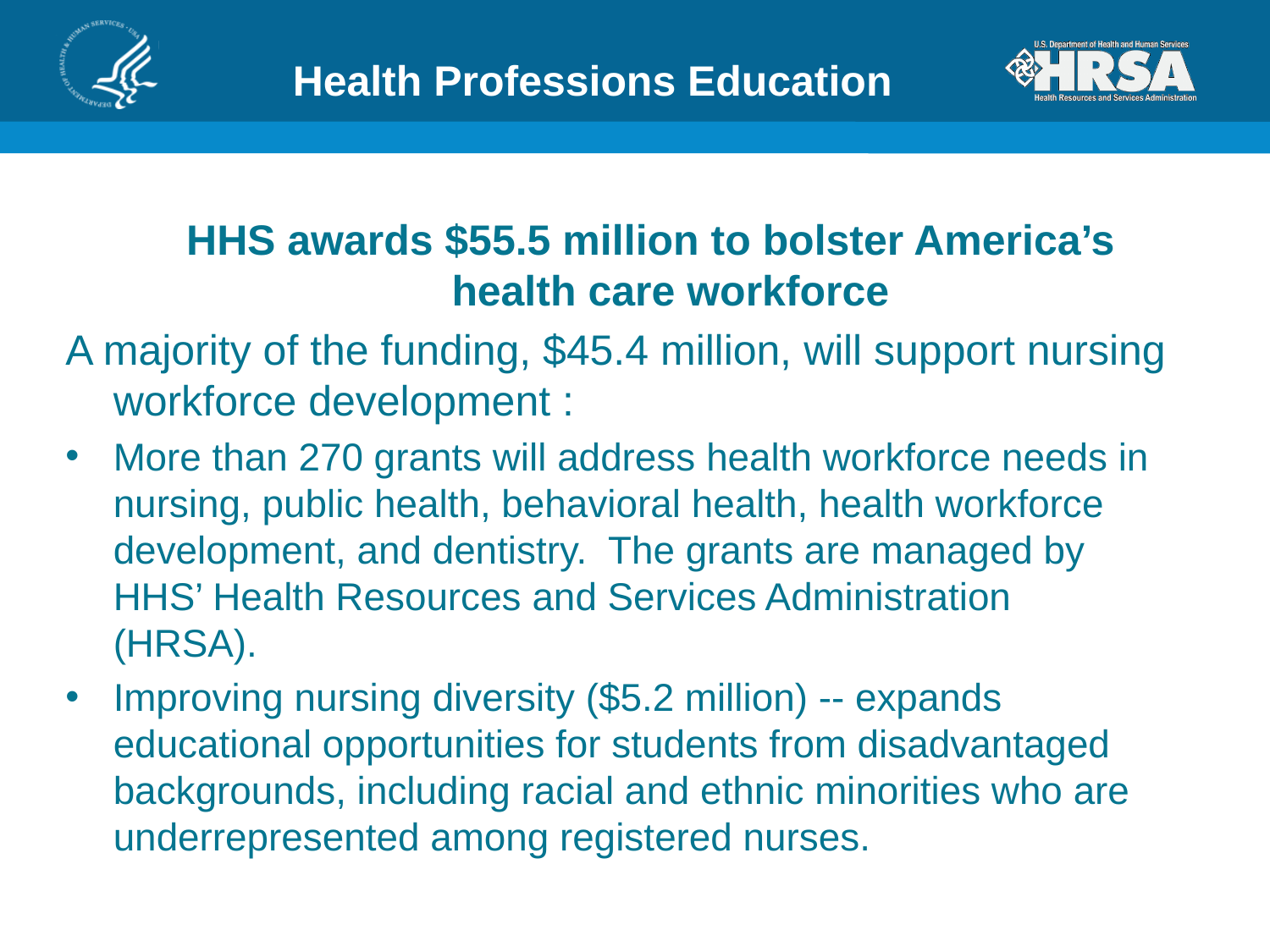

# Health Professions Education
Family of 4 household income*
Discounted Premiums
HHS awards $55.5 million to bolster America’s health care workforce
A majority of the funding, $45.4 million, will support nursing workforce development :
More than 270 grants will address health workforce needs in nursing, public health, behavioral health, health workforce development, and dentistry.  The grants are managed by HHS’ Health Resources and Services Administration (HRSA).
Improving nursing diversity ($5.2 million) -- expands educational opportunities for students from disadvantaged backgrounds, including racial and ethnic minorities who are underrepresented among registered nurses.